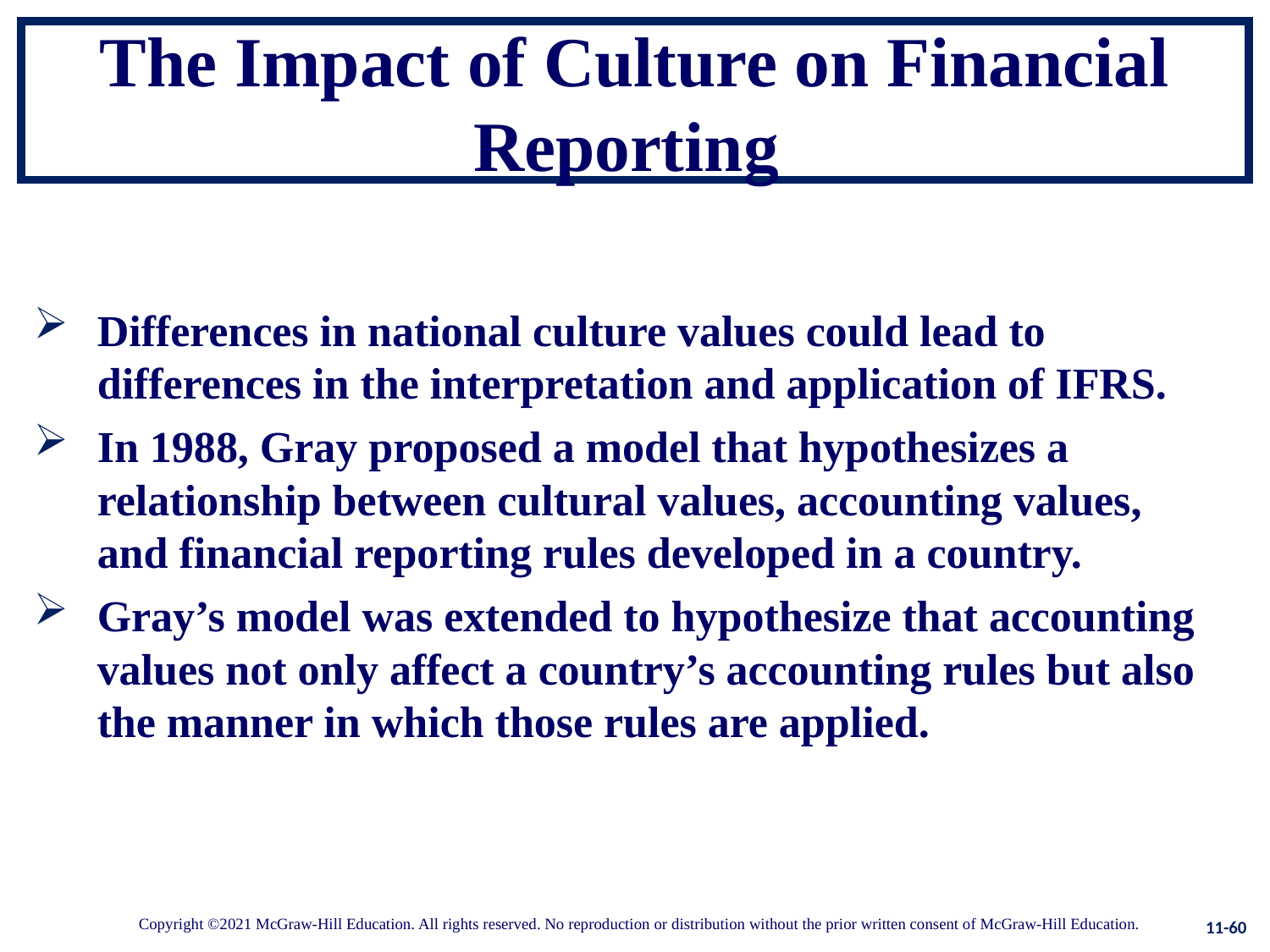

# The Impact of Culture on Financial Reporting
Differences in national culture values could lead to differences in the interpretation and application of IFRS.
In 1988, Gray proposed a model that hypothesizes a relationship between cultural values, accounting values, and financial reporting rules developed in a country.
Gray’s model was extended to hypothesize that accounting values not only affect a country’s accounting rules but also the manner in which those rules are applied.
11-60
Copyright ©2021 McGraw-Hill Education. All rights reserved. No reproduction or distribution without the prior written consent of McGraw-Hill Education.